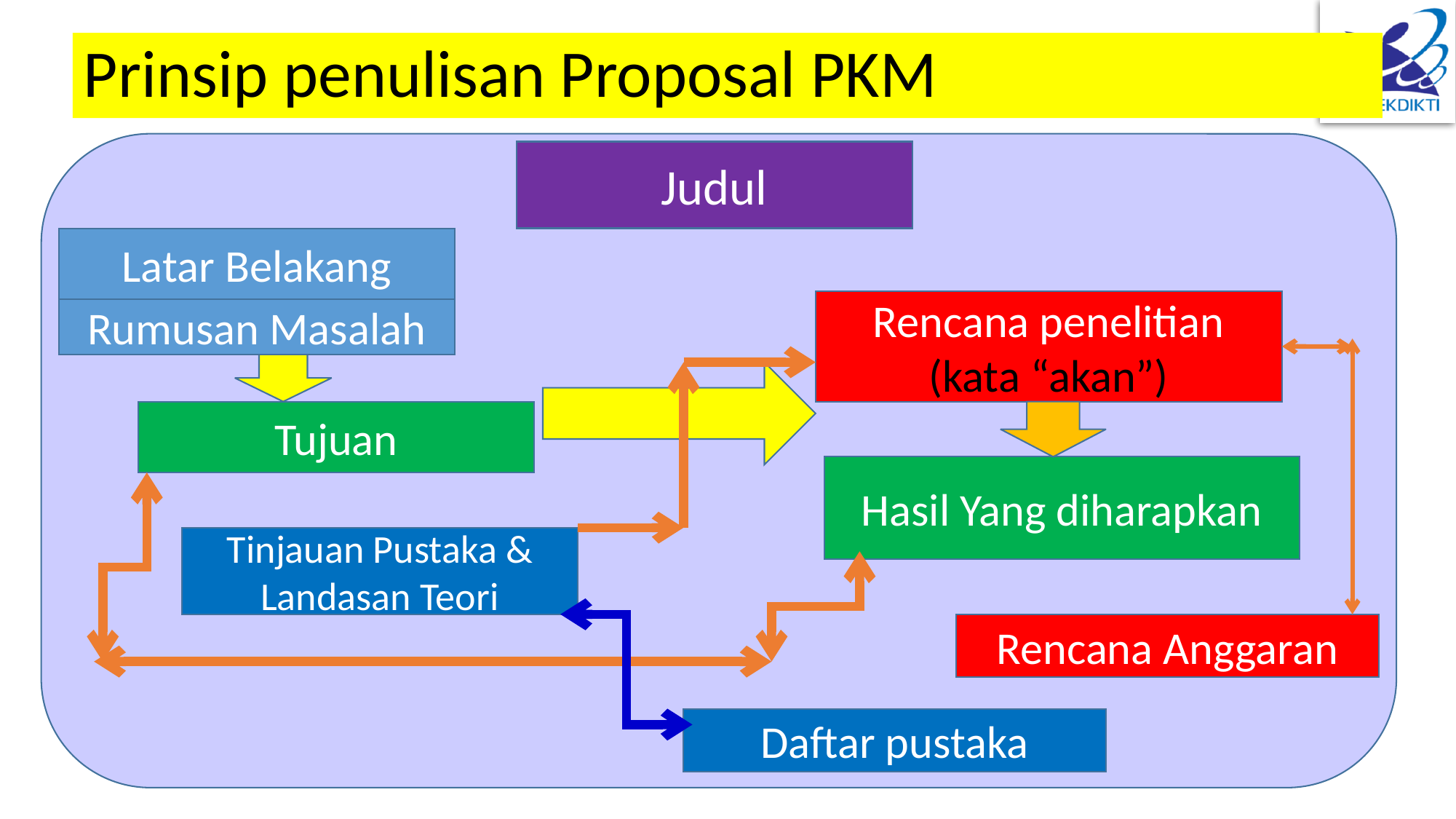

# Prinsip penulisan Proposal PKM

Judul
Latar Belakang
Rencana penelitian (kata “akan”)
Rumusan Masalah

Tujuan

Hasil Yang diharapkan
Tinjauan Pustaka & Landasan Teori
Rencana Anggaran
Daftar pustaka